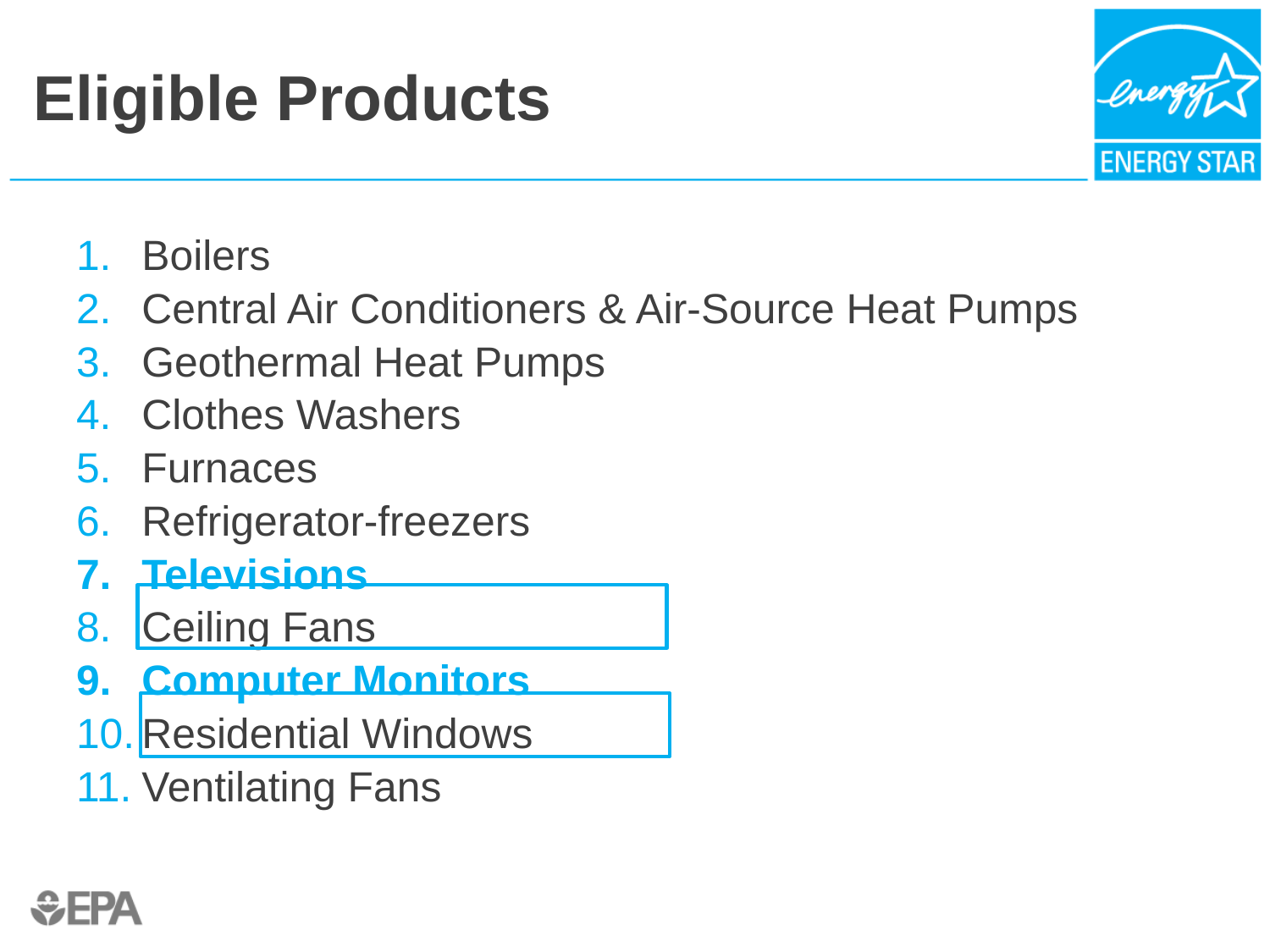

# Eligible Products
Boilers
Central Air Conditioners & Air-Source Heat Pumps
Geothermal Heat Pumps
Clothes Washers
Furnaces
Refrigerator-freezers
Televisions
Ceiling Fans
Computer Monitors
Residential Windows
Ventilating Fans